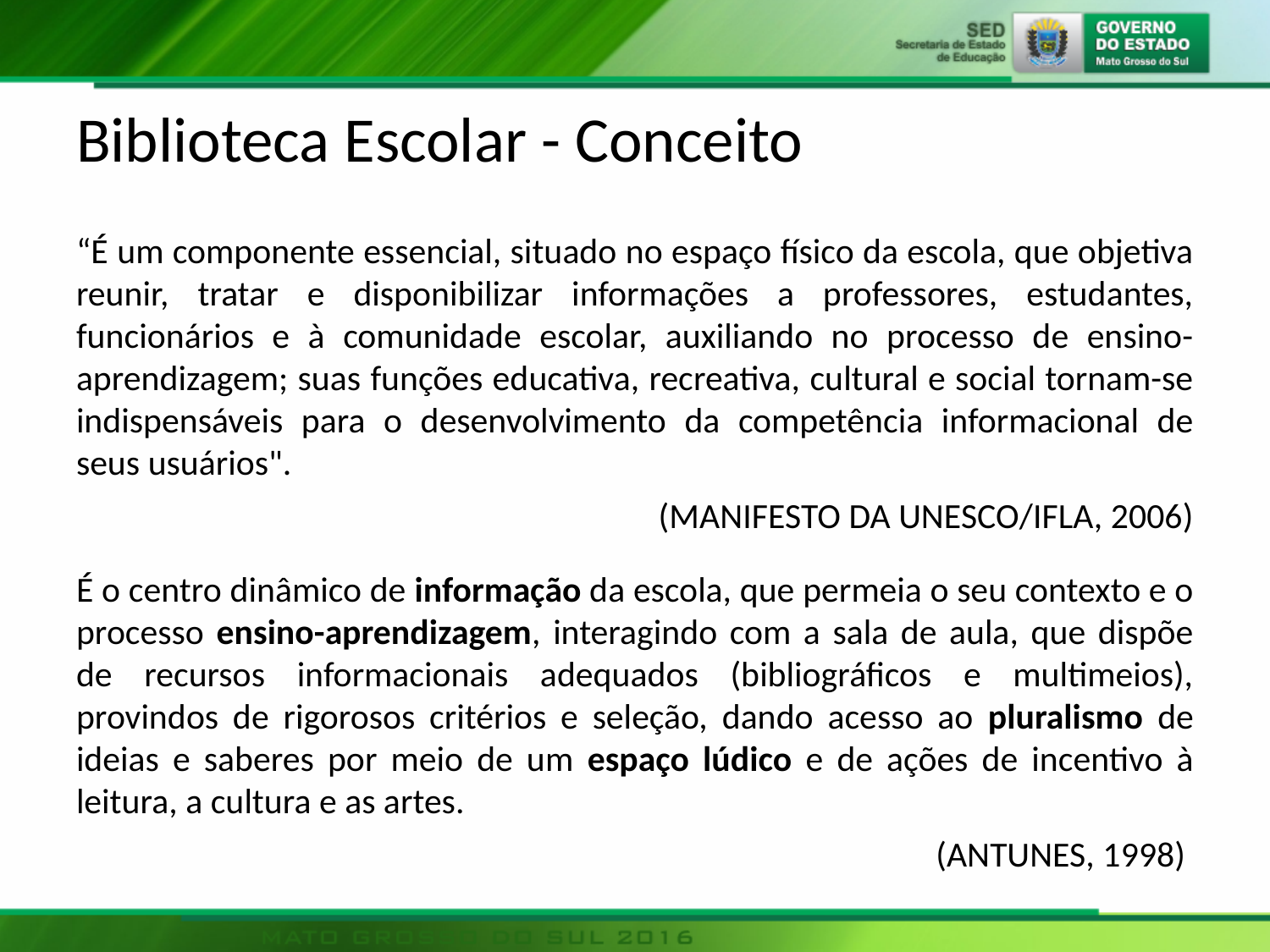

# Biblioteca Escolar - Conceito
“É um componente essencial, situado no espaço físico da escola, que objetiva reunir, tratar e disponibilizar informações a professores, estudantes, funcionários e à comunidade escolar, auxiliando no processo de ensino-aprendizagem; suas funções educativa, recreativa, cultural e social tornam-se indispensáveis para o desenvolvimento da competência informacional de seus usuários".
(MANIFESTO DA UNESCO/IFLA, 2006)

É o centro dinâmico de informação da escola, que permeia o seu contexto e o processo ensino-aprendizagem, interagindo com a sala de aula, que dispõe de recursos informacionais adequados (bibliográficos e multimeios), provindos de rigorosos critérios e seleção, dando acesso ao pluralismo de ideias e saberes por meio de um espaço lúdico e de ações de incentivo à leitura, a cultura e as artes.
(ANTUNES, 1998)